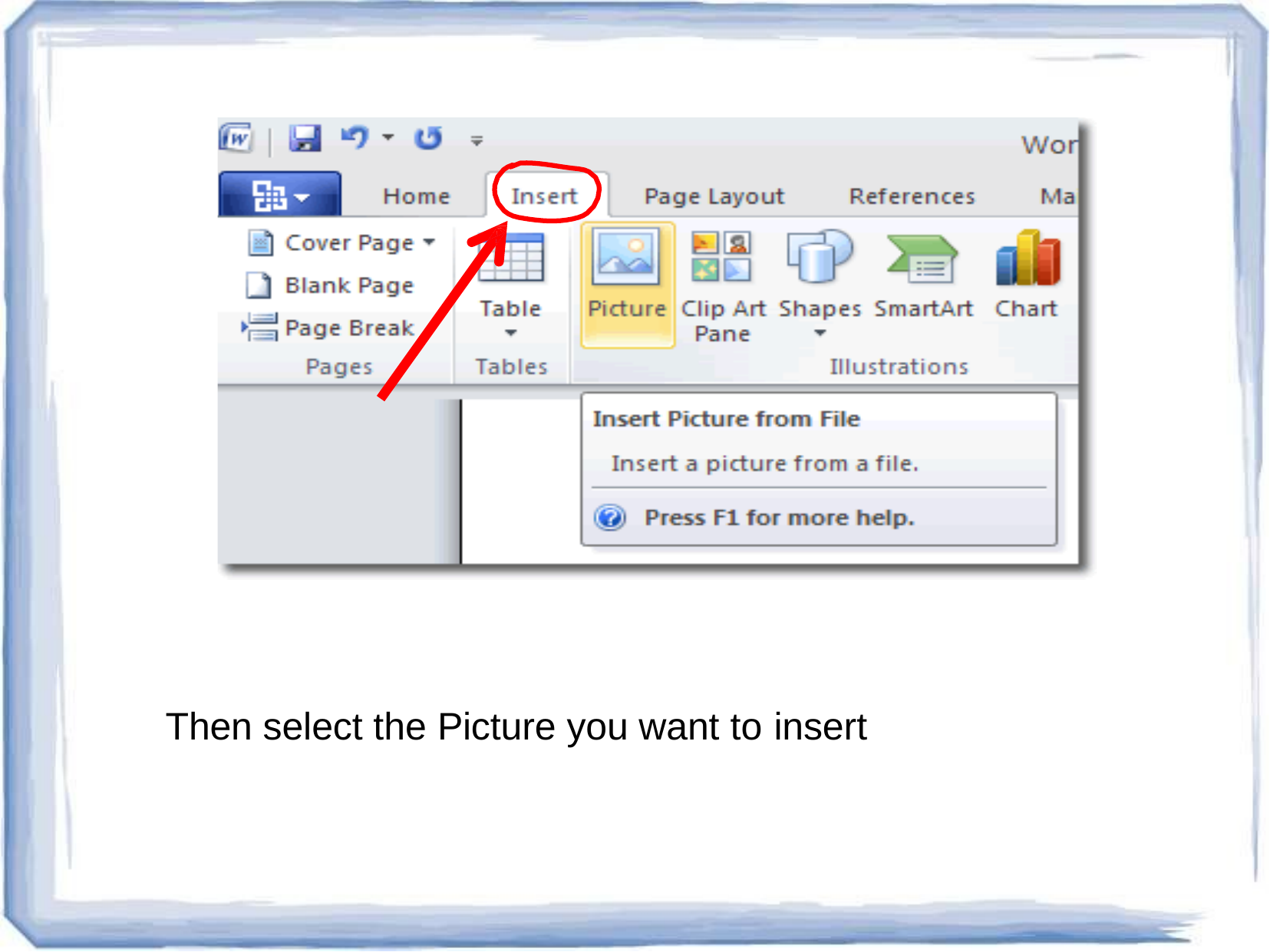

Then select the Picture you want to insert